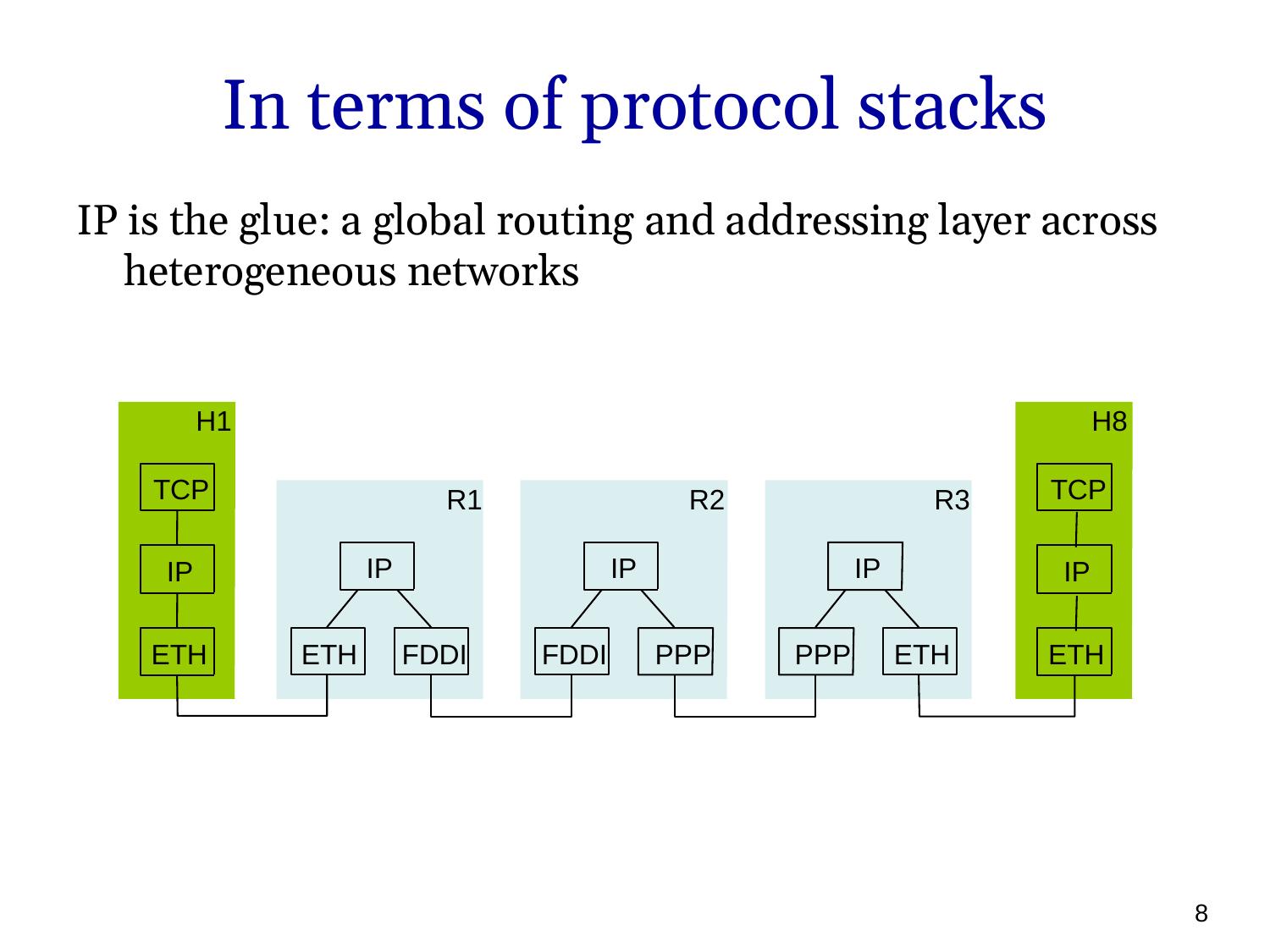

# In terms of protocol stacks
IP is the glue: a global routing and addressing layer across heterogeneous networks

H1
H8

TCP
TCP

R1
R2
R3

IP
IP
IP
IP
IP

FDDI
PPP
ETH
ETH
ETH
FDDI
PPP
ETH

8